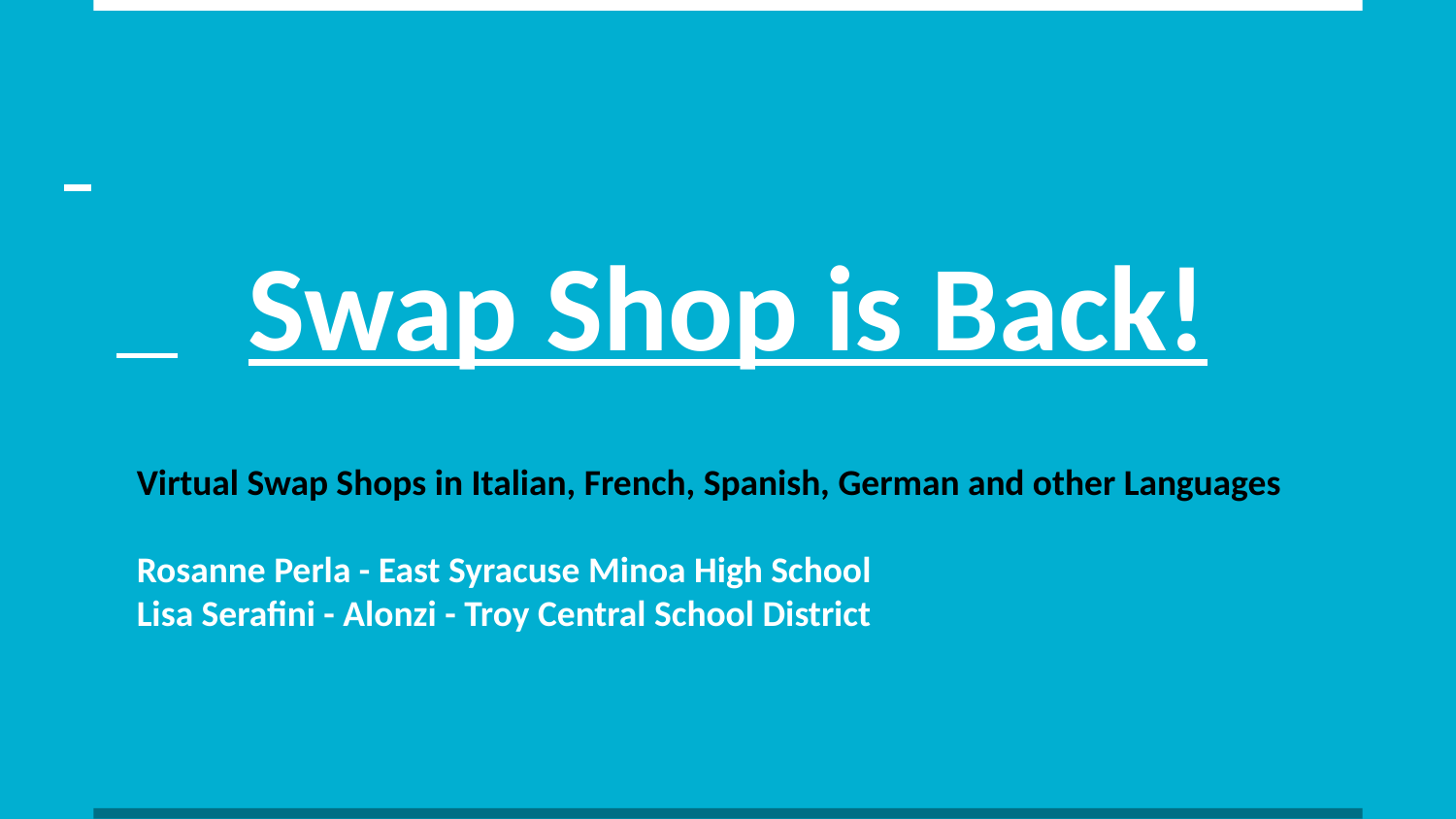

# Swap Shop is Back!
Virtual Swap Shops in Italian, French, Spanish, German and other Languages

Rosanne Perla - East Syracuse Minoa High School
Lisa Serafini - Alonzi - Troy Central School District